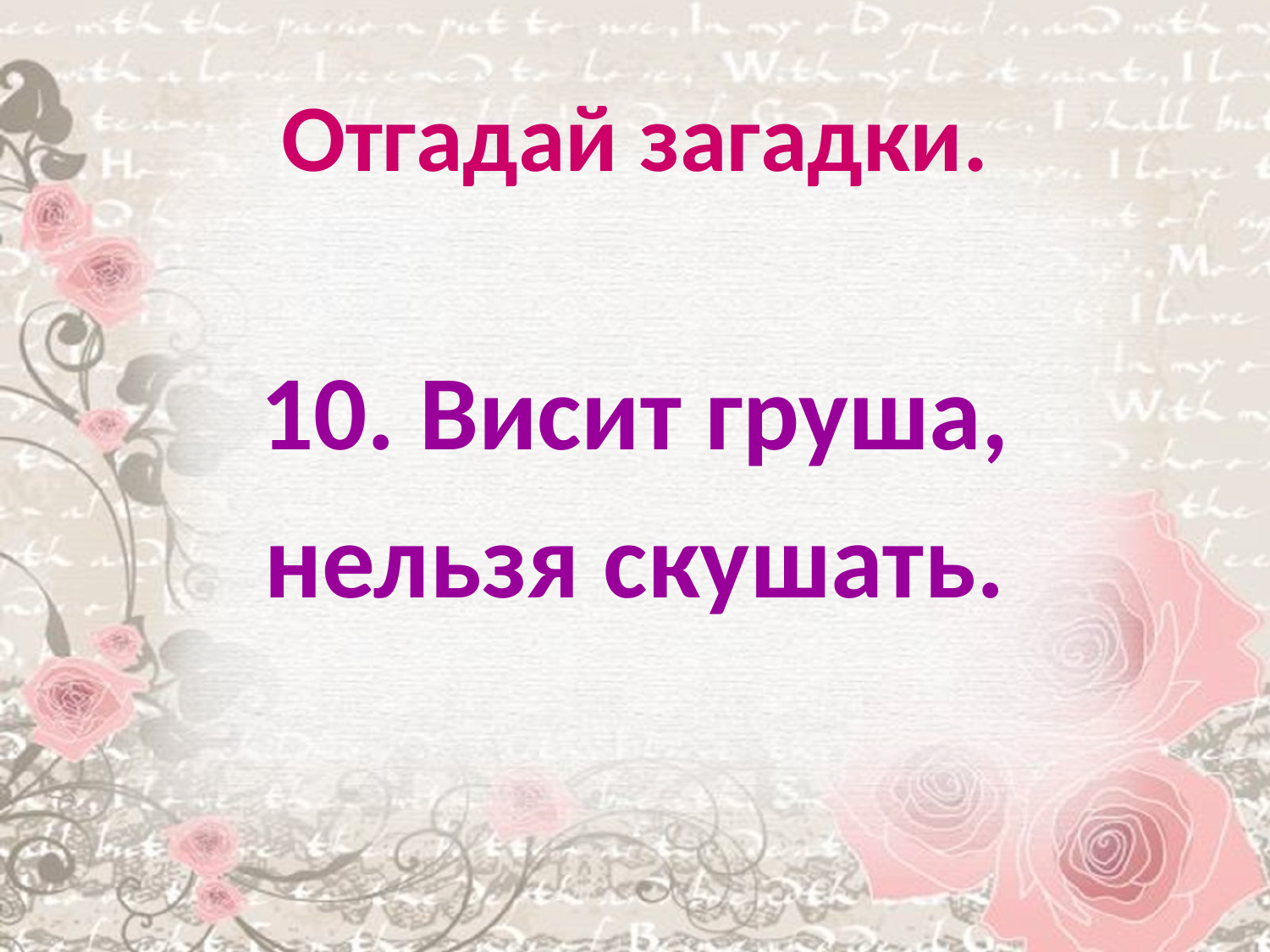

# Отгадай загадки.
10. Висит груша,
нельзя скушать.